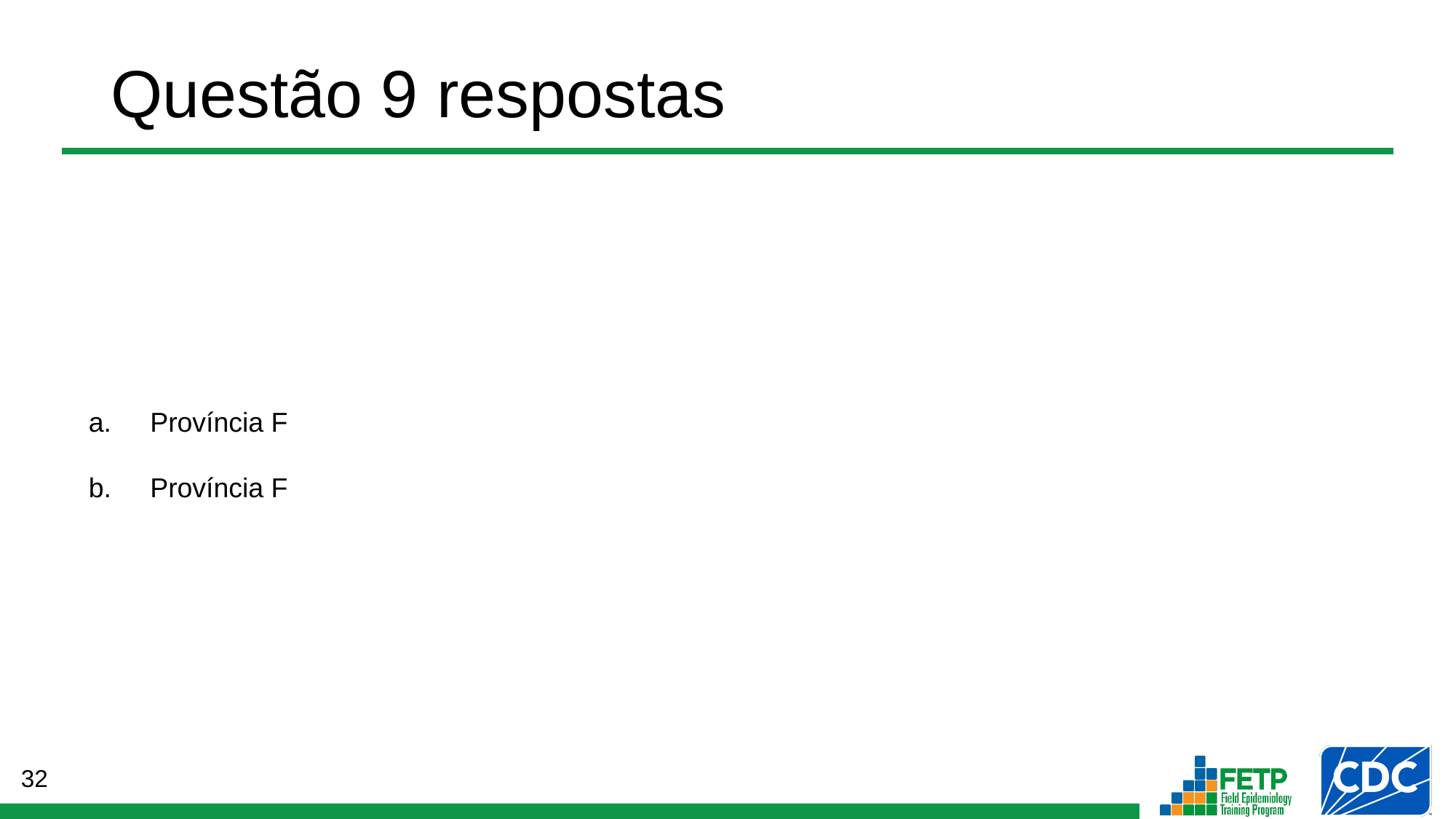

# Questão 9 respostas
Província F

Província F